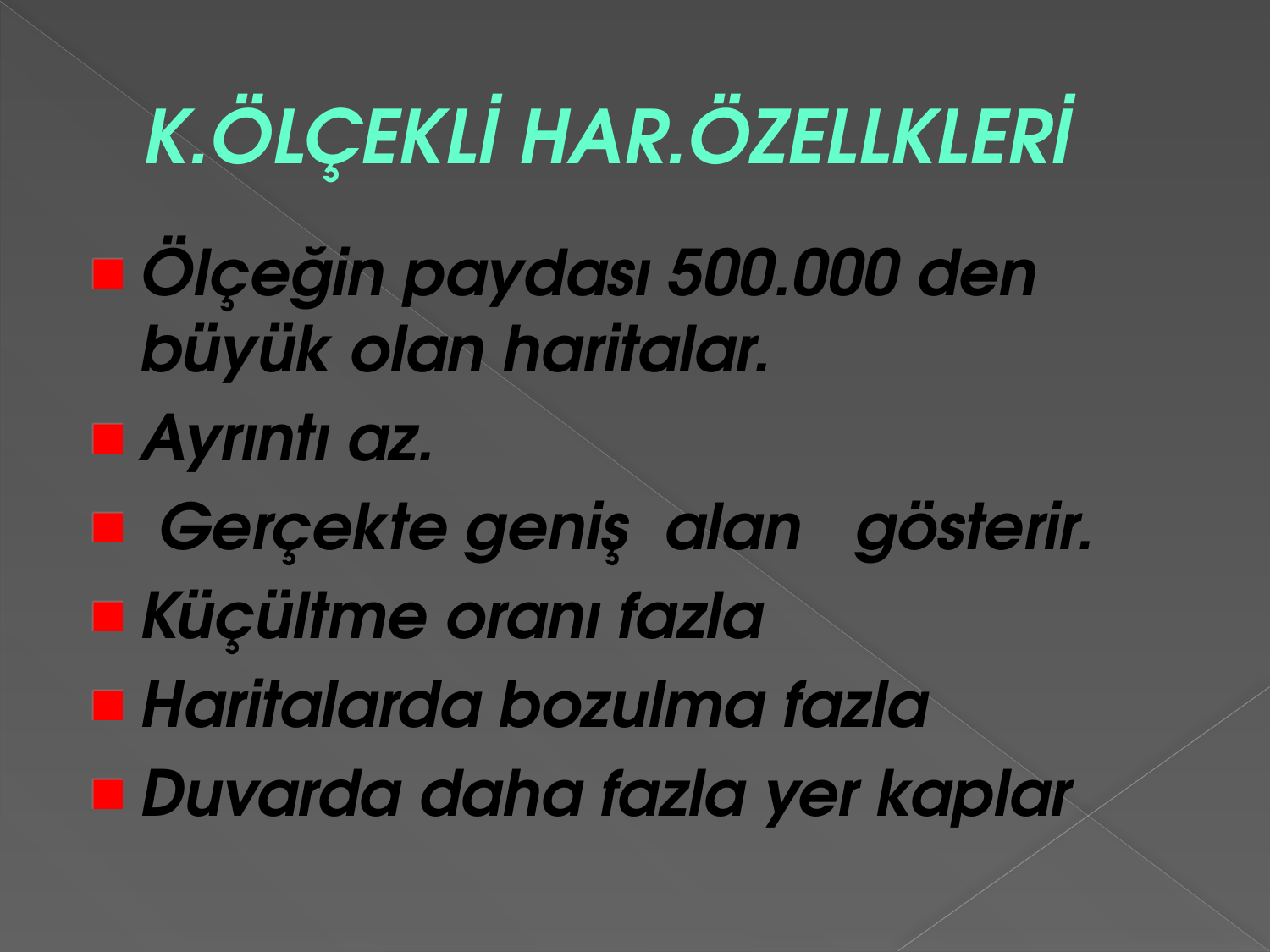

# K.ÖLÇEKLİ HAR.ÖZELLKLERİ
Ölçeğin paydası 500.000 den büyük olan haritalar.
Ayrıntı az.
 Gerçekte geniş  alan   gösterir.
Küçültme oranı fazla
Haritalarda bozulma fazla
Duvarda daha fazla yer kaplar